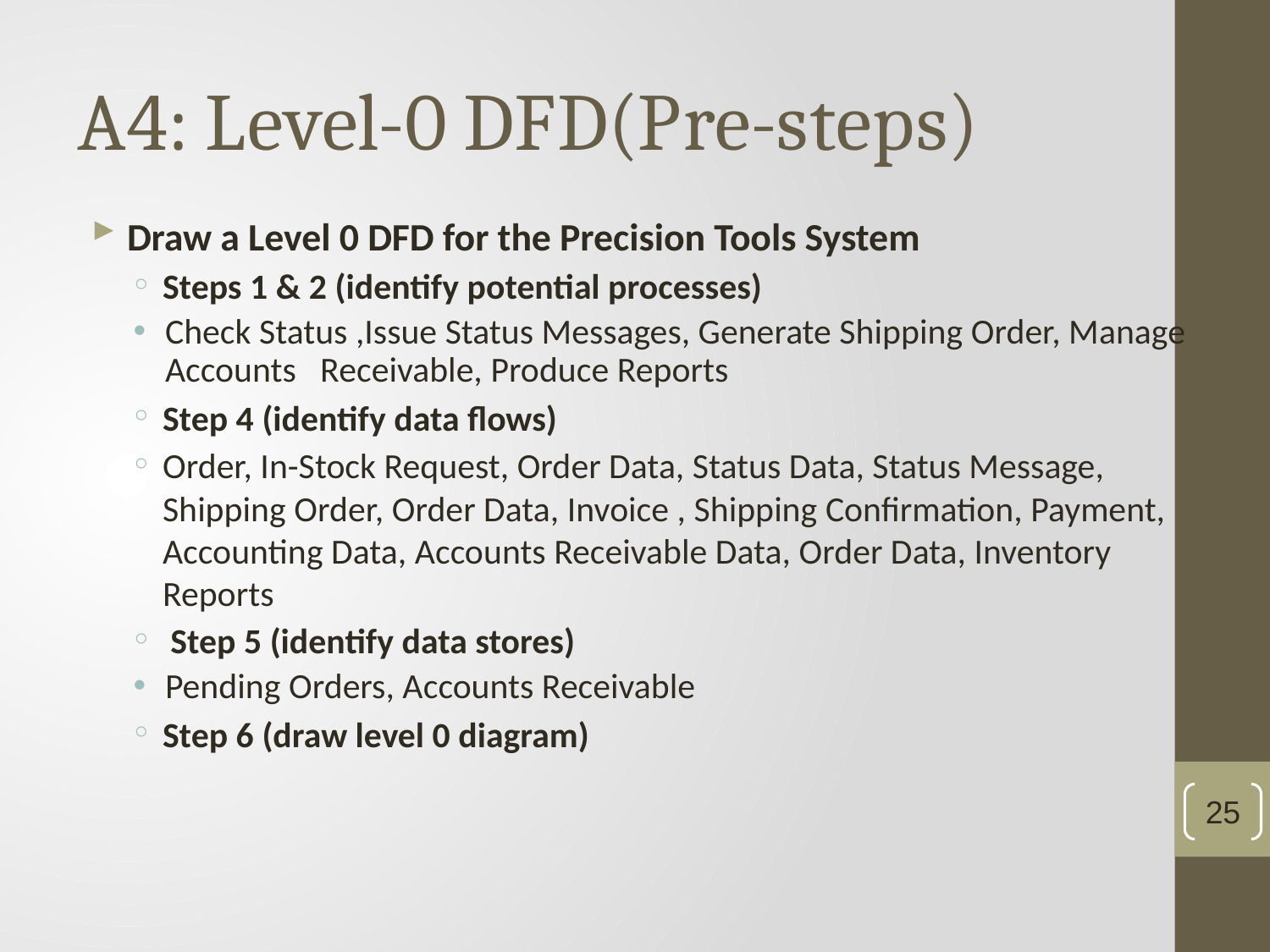

# A4: Level-0 DFD(Pre-steps)
Draw a Level 0 DFD for the Precision Tools System
Steps 1 & 2 (identify potential processes)
Check Status ,Issue Status Messages, Generate Shipping Order, Manage Accounts   Receivable, Produce Reports
Step 4 (identify data flows)
Order, In-Stock Request, Order Data, Status Data, Status Message, Shipping Order, Order Data, Invoice , Shipping Confirmation, Payment, Accounting Data, Accounts Receivable Data, Order Data, Inventory Reports
 Step 5 (identify data stores)
Pending Orders, Accounts Receivable
Step 6 (draw level 0 diagram)

25